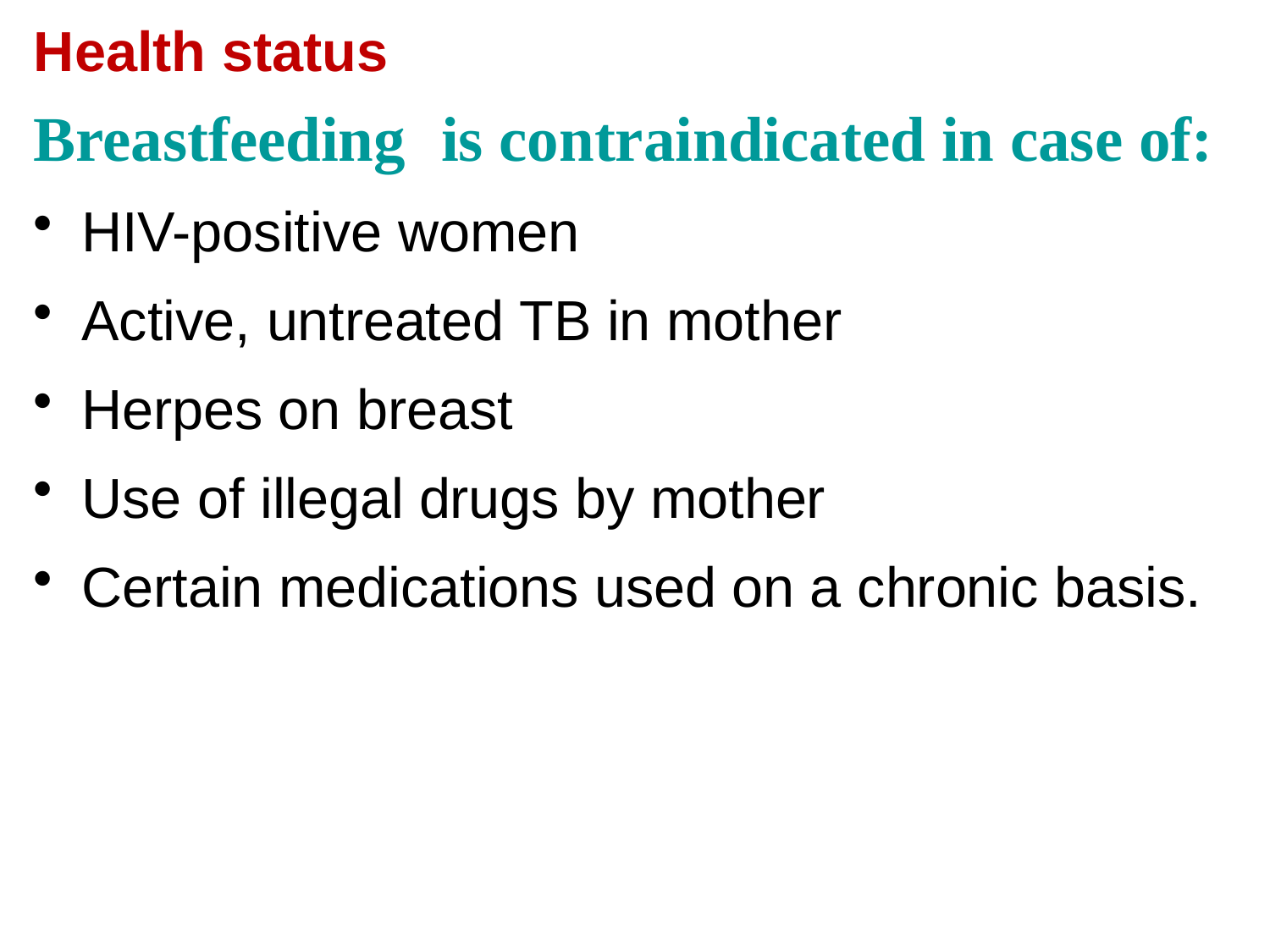

# Health status
Breastfeeding	is contraindicated in case of:
HIV-positive women
Active, untreated TB in mother
Herpes on breast
Use of illegal drugs by mother
Certain medications used on a chronic basis.